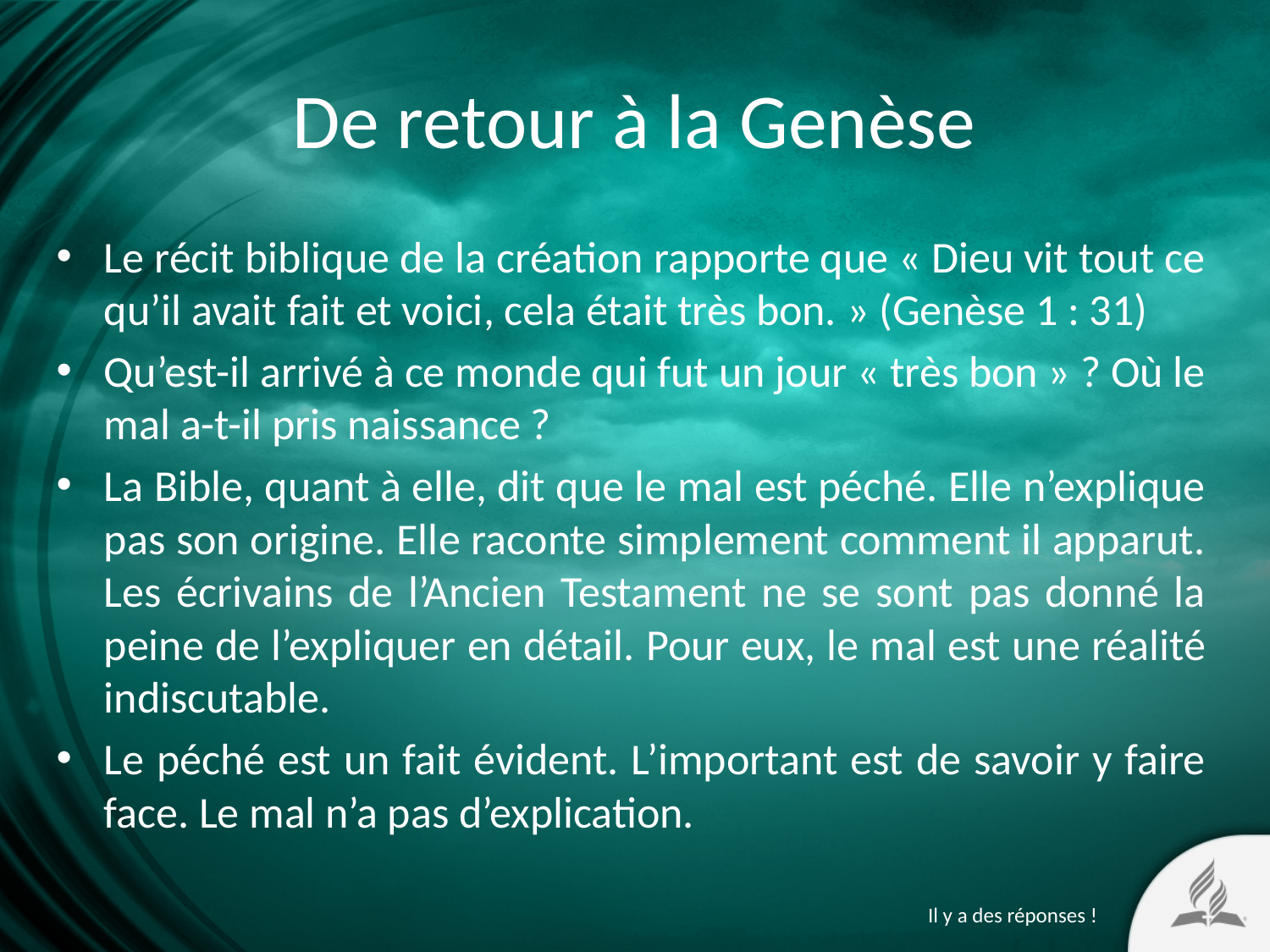

# De retour à la Genèse
Le récit biblique de la création rapporte que « Dieu vit tout ce qu’il avait fait et voici, cela était très bon. » (Genèse 1 : 31)
Qu’est-il arrivé à ce monde qui fut un jour « très bon » ? Où le mal a-t-il pris naissance ?
La Bible, quant à elle, dit que le mal est péché. Elle n’explique pas son origine. Elle raconte simplement comment il apparut. Les écrivains de l’Ancien Testament ne se sont pas donné la peine de l’expliquer en détail. Pour eux, le mal est une réalité indiscutable.
Le péché est un fait évident. L’important est de savoir y faire face. Le mal n’a pas d’explication.
Il y a des réponses !